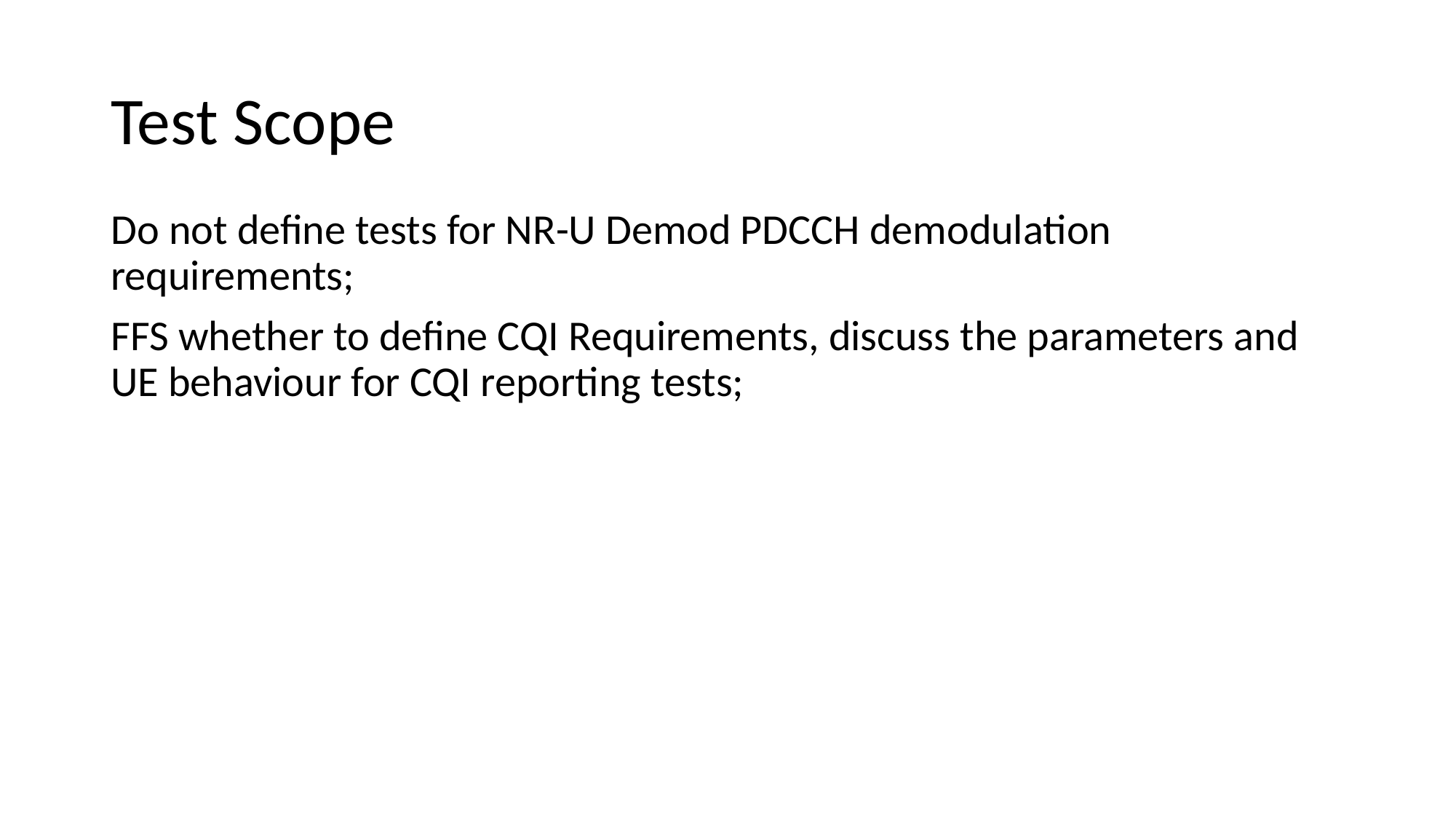

# Test Scope
Do not define tests for NR-U Demod PDCCH demodulation requirements;
FFS whether to define CQI Requirements, discuss the parameters and UE behaviour for CQI reporting tests;